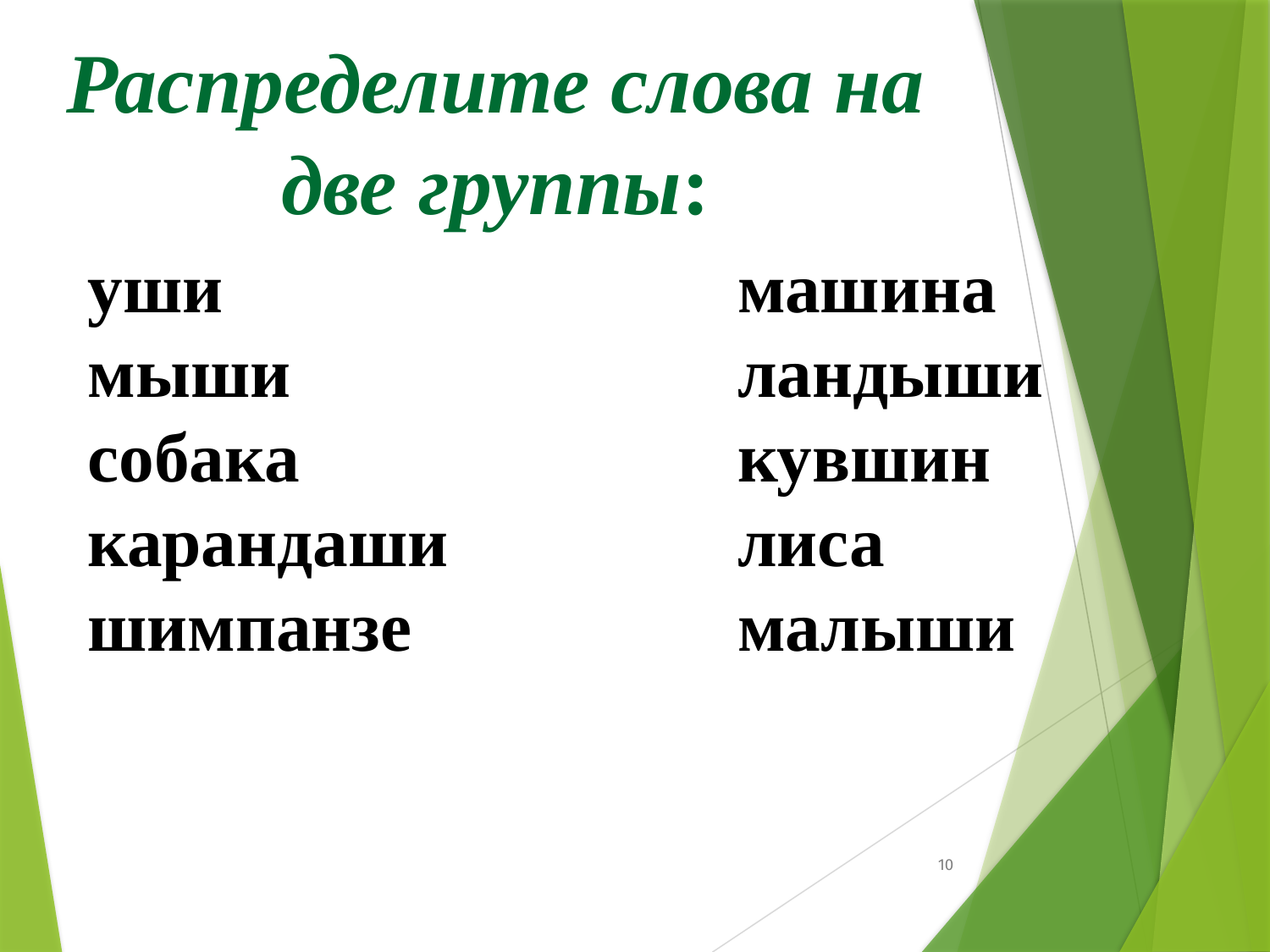

Распределите слова на две группы:
уши
мыши
собака
карандаши
шимпанзе
машина
ландыши
кувшин
лиса
малыши

10